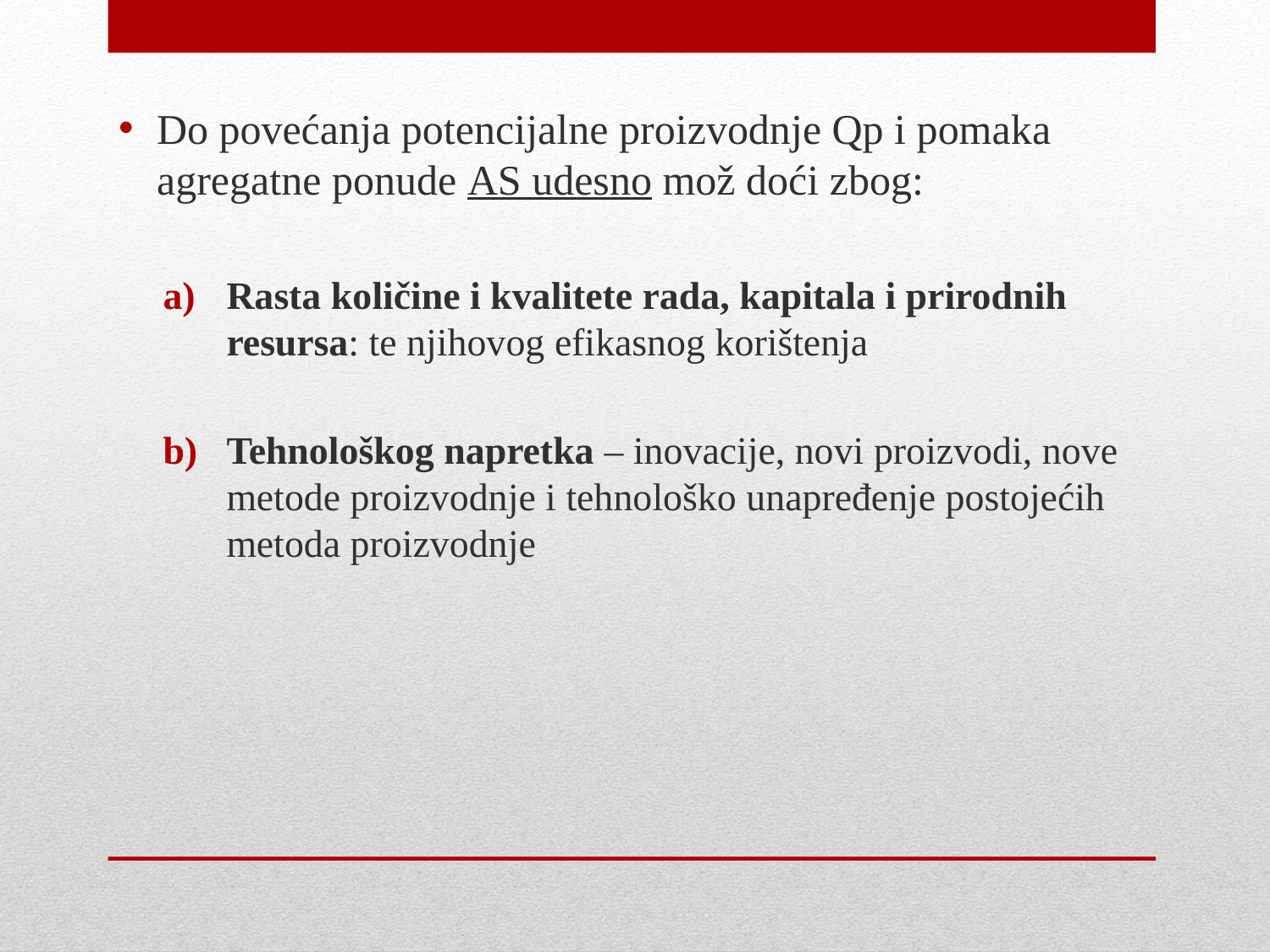

Do povećanja potencijalne proizvodnje Qp i pomaka agregatne ponude AS udesno mož doći zbog:

Rasta količine i kvalitete rada, kapitala i prirodnih resursa: te njihovog efikasnog korištenja

Tehnološkog napretka – inovacije, novi proizvodi, nove metode proizvodnje i tehnološko unapređenje postojećih metoda proizvodnje